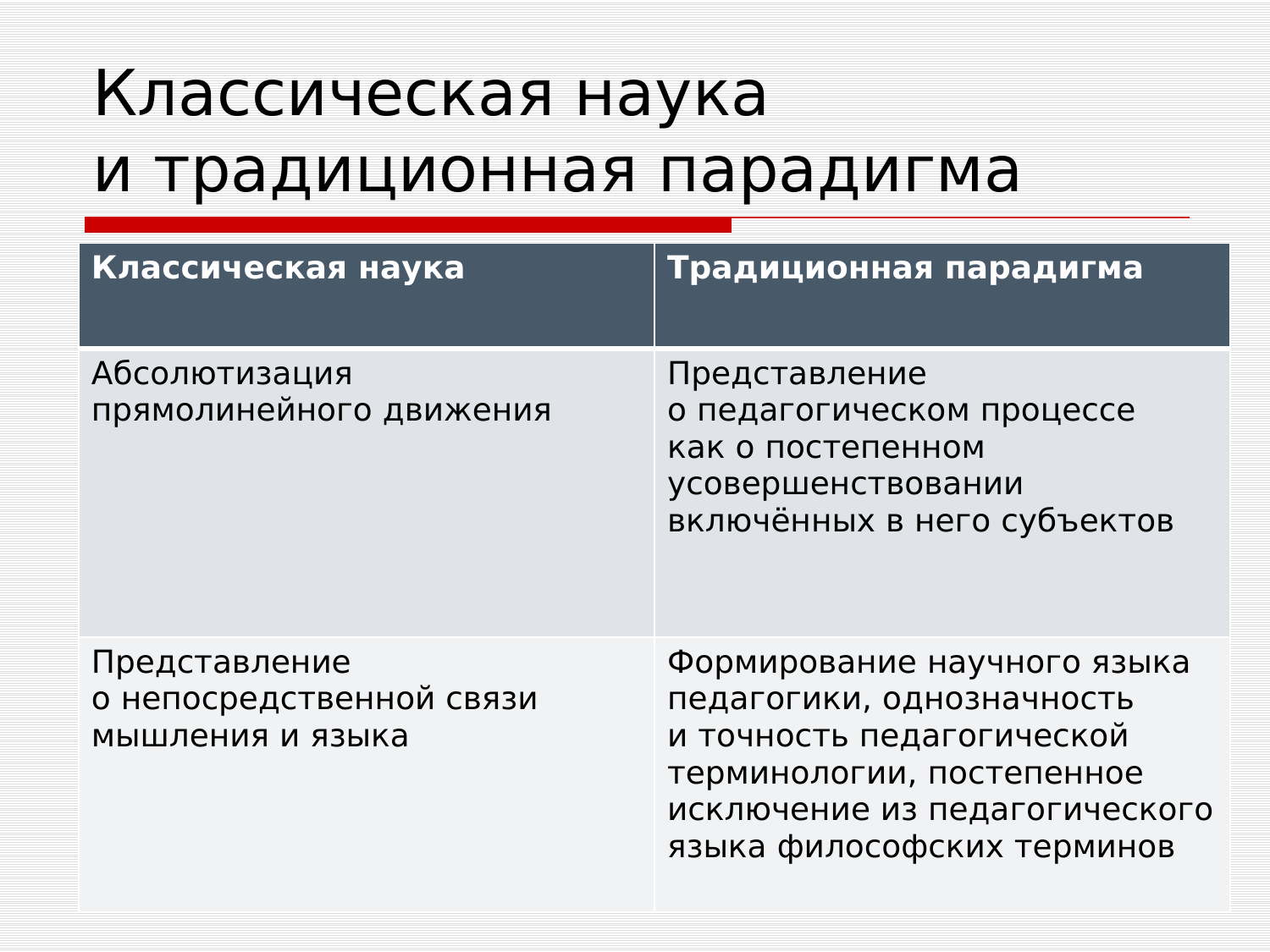

# Классическая наука и традиционная парадигма
| Классическая наука | Традиционная парадигма |
| --- | --- |
| Абсолютизация прямолинейного движения | Представление о педагогическом процессе как о постепенном усовершенствовании включённых в него субъектов |
| Представление о непосредственной связи мышления и языка | Формирование научного языка педагогики, однозначность и точность педагогической терминологии, постепенное исключение из педагогического языка философских терминов |